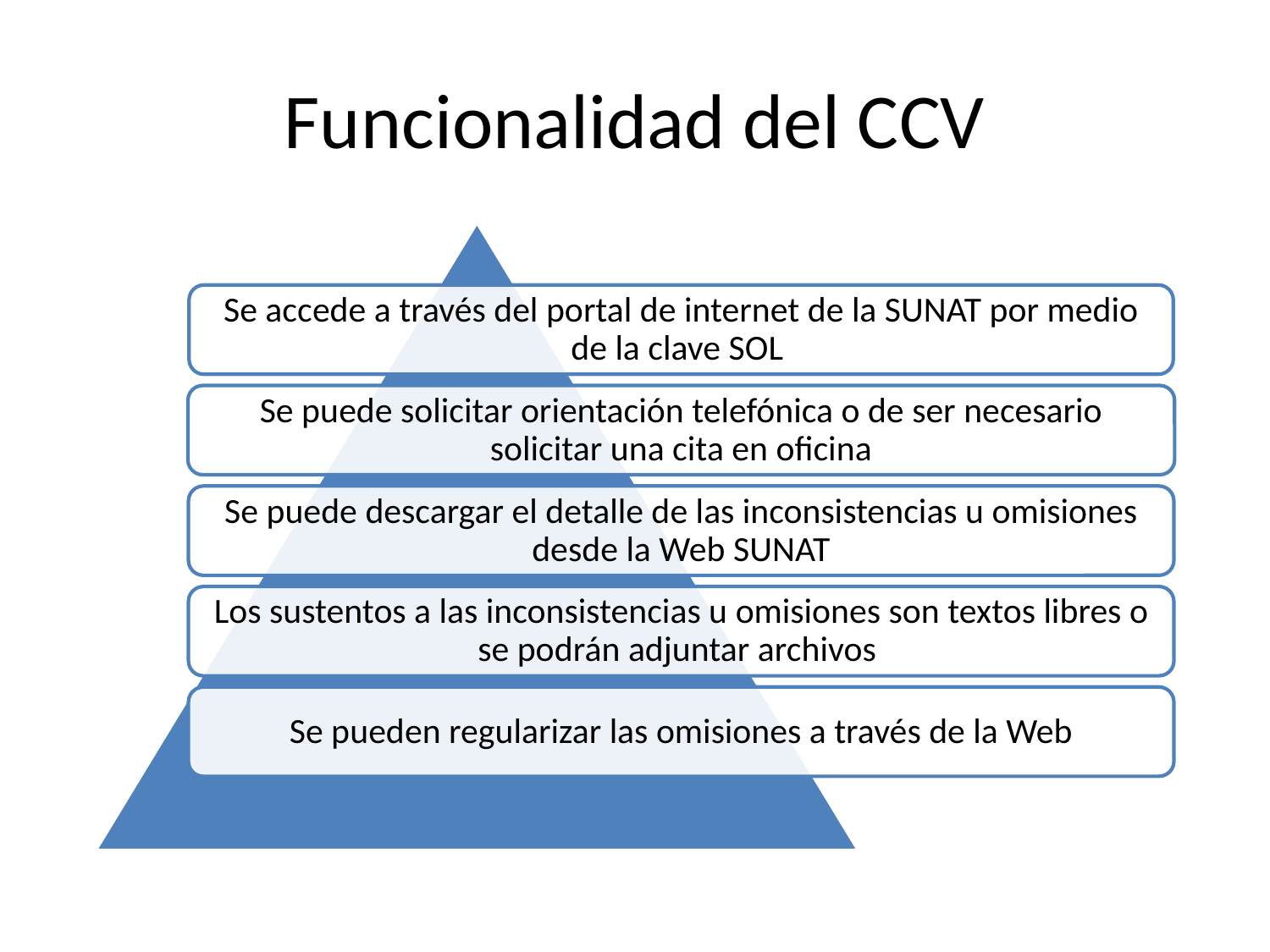

# Funcionalidad del CCV
Se accede a través del portal de internet de la SUNAT por medio de la clave SOL
Se puede solicitar orientación telefónica o de ser necesario solicitar una cita en oficina
Se puede descargar el detalle de las inconsistencias u omisiones desde la Web SUNAT
Los sustentos a las inconsistencias u omisiones son textos libres o se podrán adjuntar archivos
Se pueden regularizar las omisiones a través de la Web